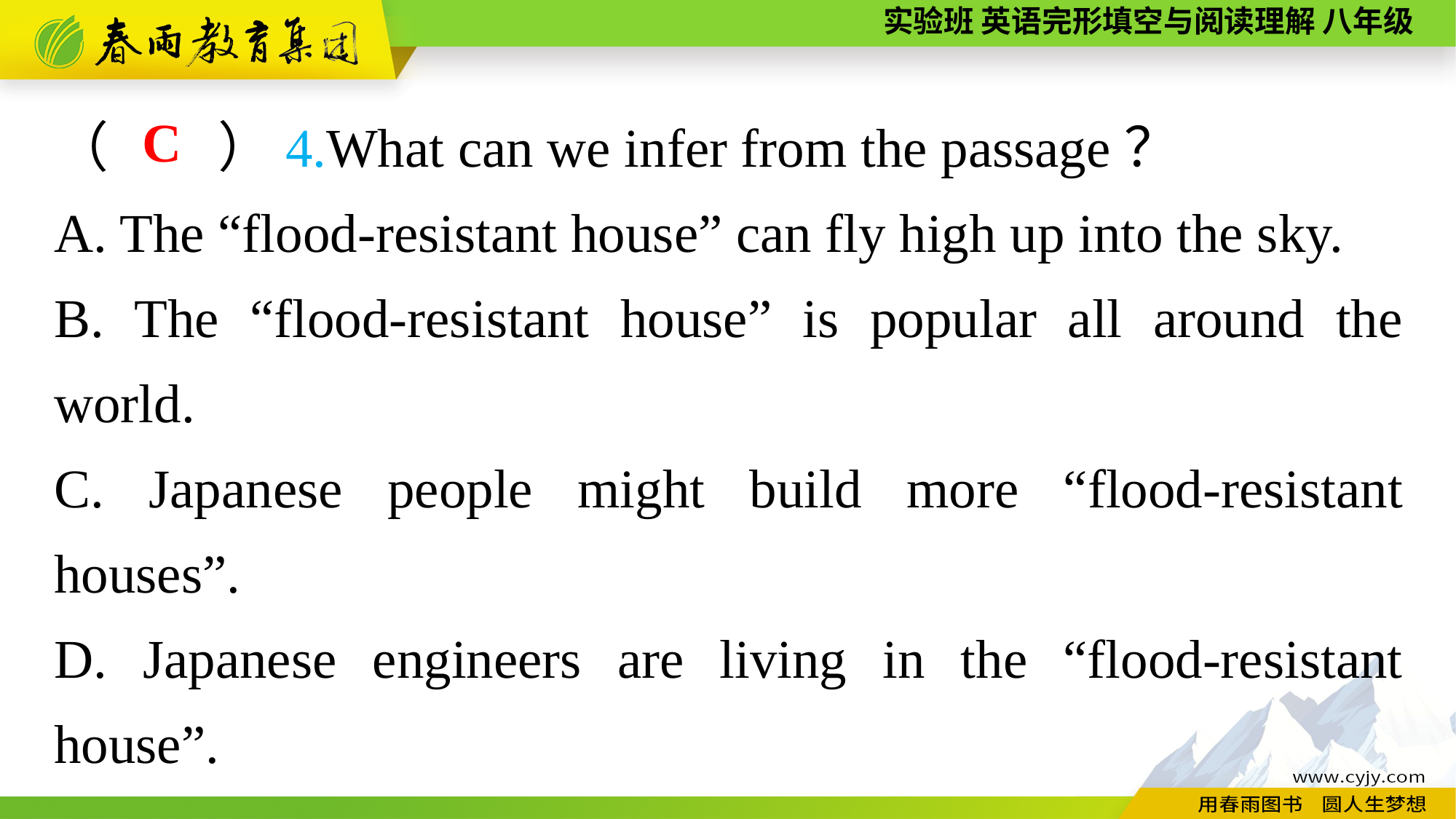

（　　）4.What can we infer from the passage？
A. The “flood-resistant house” can fly high up into the sky.
B. The “flood-resistant house” is popular all around the world.
C. Japanese people might build more “flood-resistant houses”.
D. Japanese engineers are living in the “flood-resistant house”.
C